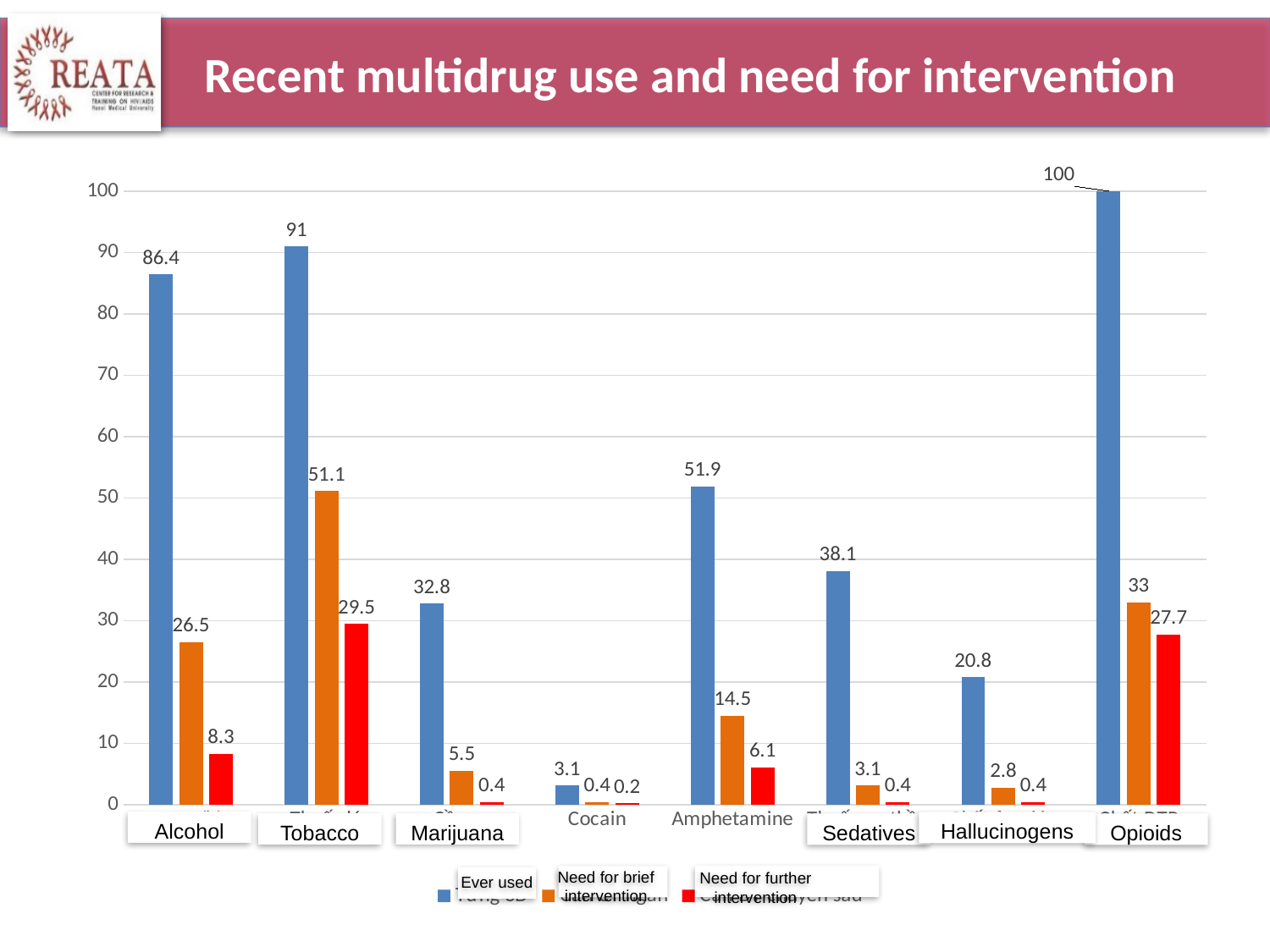

# Recent multidrug use and need for intervention

### Chart

| Category | Từng SD | Cần CT ngắn | Cần ĐT chuyên sâu |
|---|---|---|---|
| Rượu/bia | 86.4 | 26.5 | 8.3 |
| Thuốc lá | 91.0 | 51.1 | 29.5 |
| Cần sa | 32.8 | 5.5 | 0.4 |
| Cocain | 3.1 | 0.4 | 0.2 |
| Amphetamine | 51.9 | 14.5 | 6.1 |
| Thuốc an thần | 38.1 | 3.1 | 0.4 |
| Chất ảo giác | 20.8 | 2.8 | 0.4 |
| Chất DTP | 100.0 | 33.0 | 27.7 |
Alcohol
Hallucinogens
Tobacco
Marijuana
Sedatives
Opioids
Need for brief intervention
Need for further intervention
Ever used
sds
sds
sds